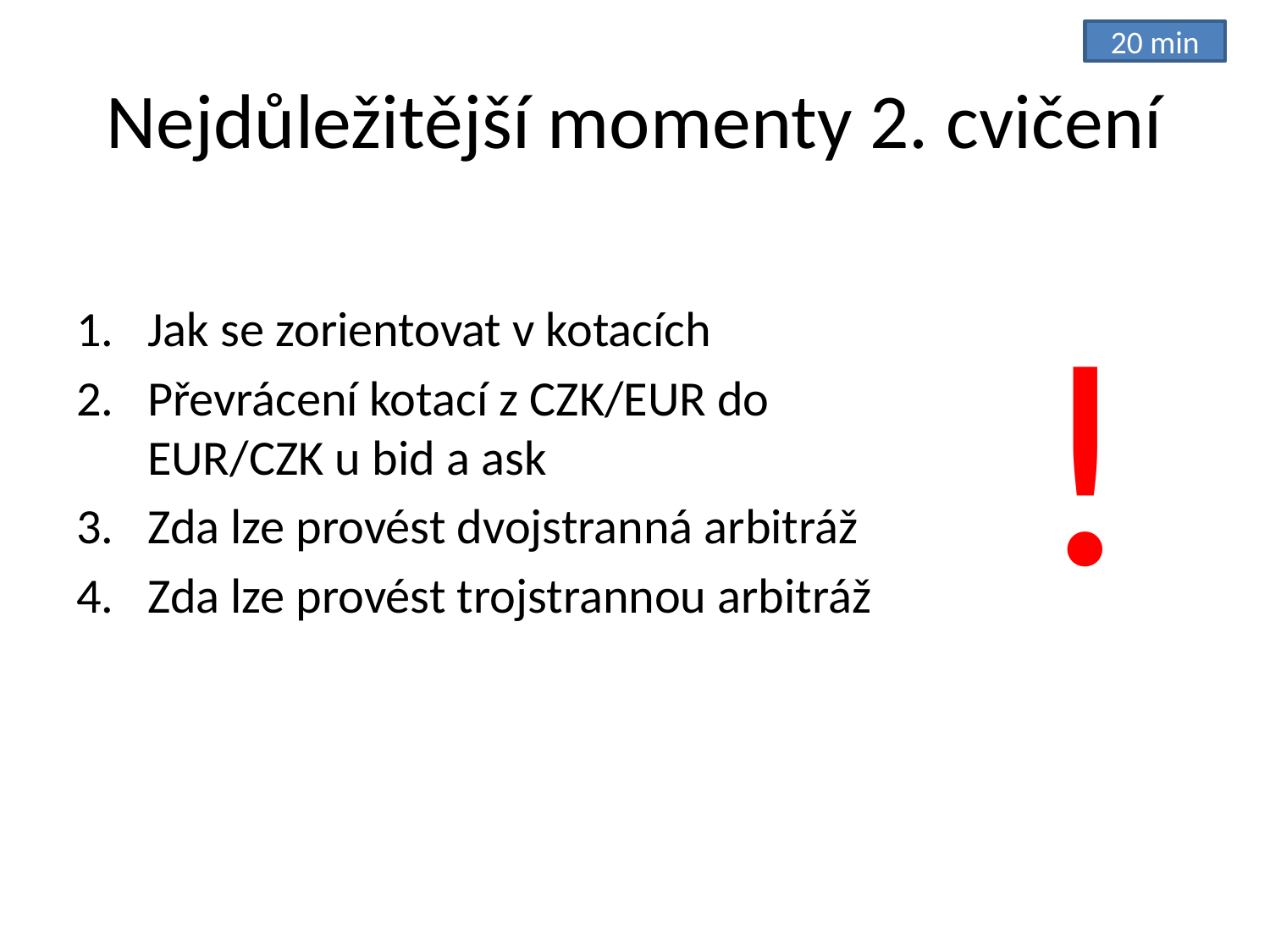

20 min
# Nejdůležitější momenty 2. cvičení

Jak se zorientovat v kotacích
Převrácení kotací z CZK/EUR do EUR/CZK u bid a ask
Zda lze provést dvojstranná arbitráž
Zda lze provést trojstrannou arbitráž
!